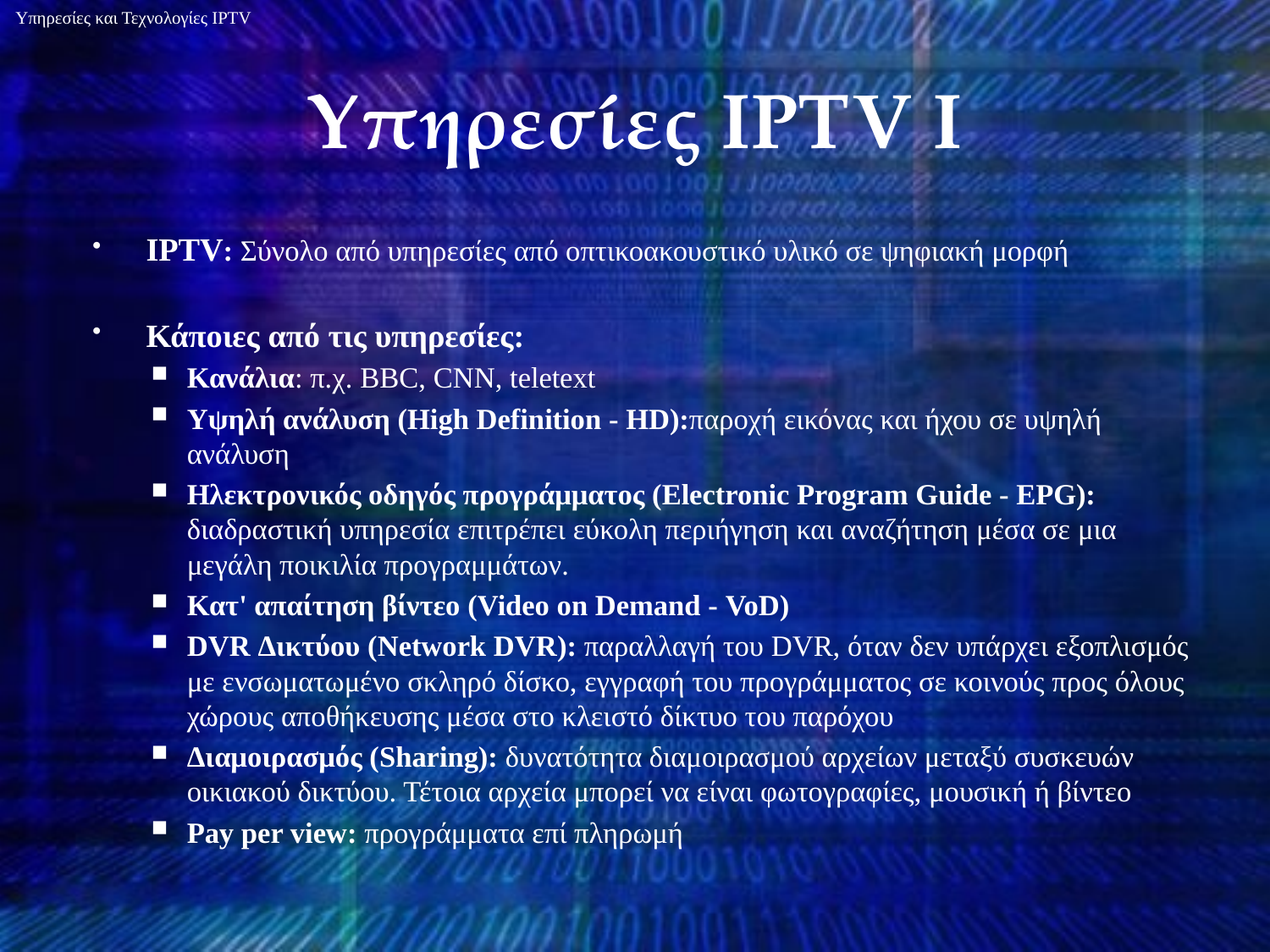

Υπηρεσίες και Τεχνολογίες IPTV
# Υπηρεσίες IPTV Ι
IPTV: Σύνολο από υπηρεσίες από οπτικοακουστικό υλικό σε ψηφιακή μορφή

Κάποιες από τις υπηρεσίες:
Κανάλια: π.χ. BBC, CNN, teletext
Υψηλή ανάλυση (High Definition - HD):παροχή εικόνας και ήχου σε υψηλή ανάλυση
Ηλεκτρονικός οδηγός προγράμματος (Electronic Program Guide - EPG): διαδραστική υπηρεσία επιτρέπει εύκολη περιήγηση και αναζήτηση μέσα σε μια μεγάλη ποικιλία προγραμμάτων.
Κατ' απαίτηση βίντεο (Video on Demand - VoD)
DVR Δικτύου (Network DVR): παραλλαγή του DVR, όταν δεν υπάρχει εξοπλισμός με ενσωματωμένο σκληρό δίσκο, εγγραφή του προγράμματος σε κοινούς προς όλους χώρους αποθήκευσης μέσα στο κλειστό δίκτυο του παρόχου
Διαμοιρασμός (Sharing): δυνατότητα διαμοιρασμού αρχείων μεταξύ συσκευών οικιακού δικτύου. Τέτοια αρχεία μπορεί να είναι φωτογραφίες, μουσική ή βίντεο
Pay per view: προγράμματα επί πληρωμή